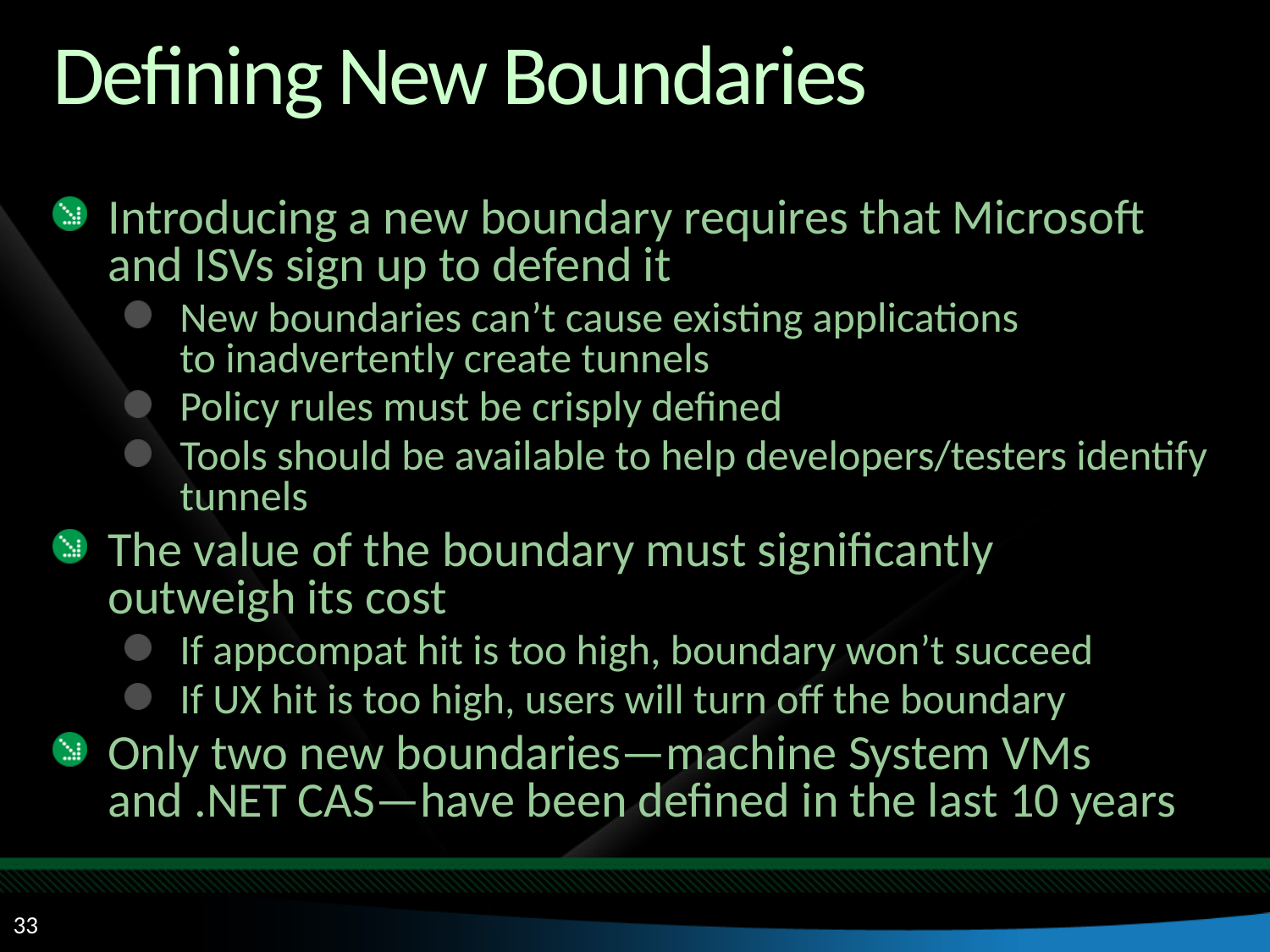

# Defining New Boundaries
Introducing a new boundary requires that Microsoft and ISVs sign up to defend it
New boundaries can’t cause existing applications
to inadvertently create tunnels
Policy rules must be crisply defined
Tools should be available to help developers/testers identify tunnels
The value of the boundary must significantly
outweigh its cost
If appcompat hit is too high, boundary won’t succeed
If UX hit is too high, users will turn off the boundary
Only two new boundaries—machine System VMs and .NET CAS—have been defined in the last 10 years